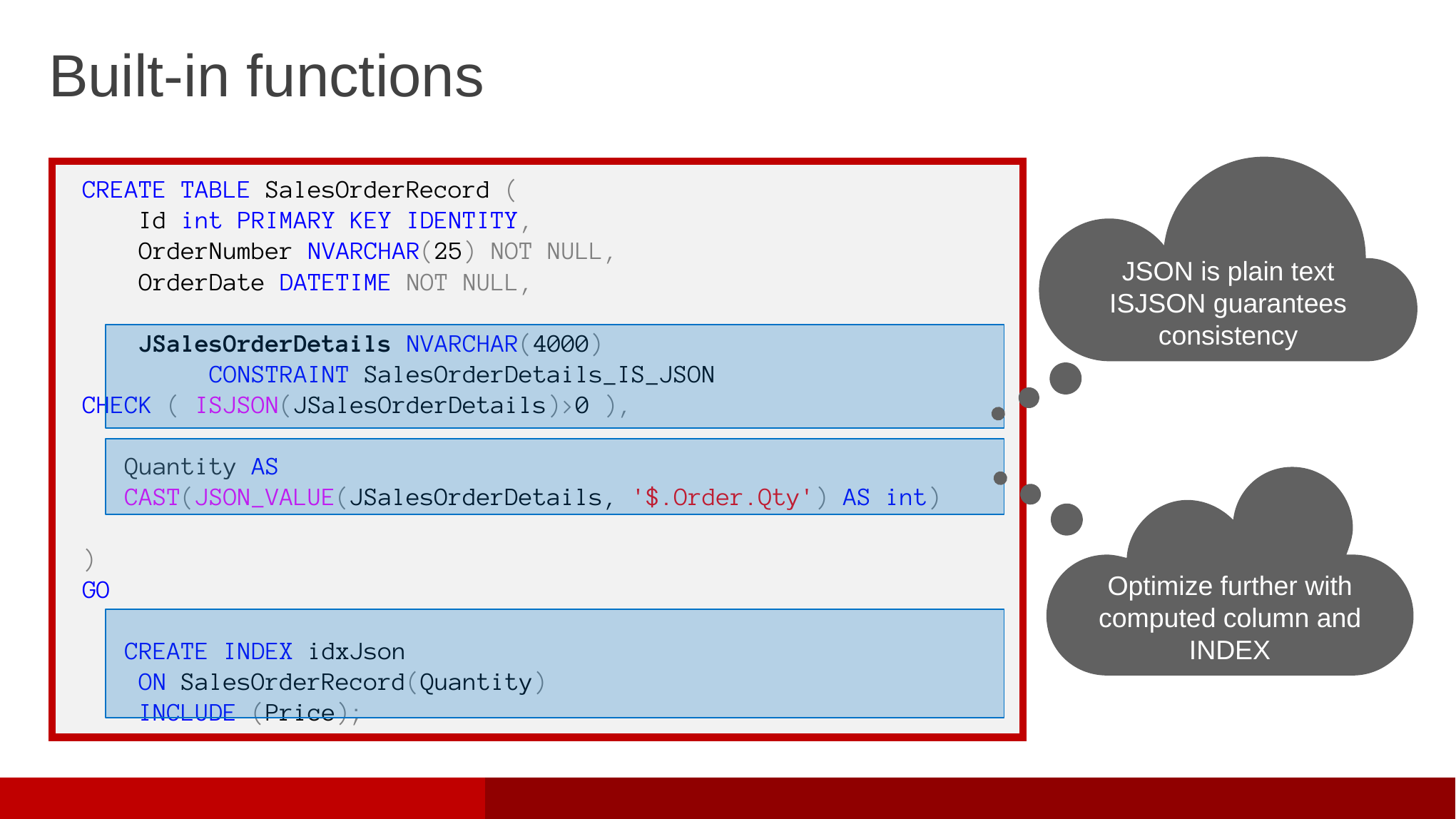

Built-in functions
JSON is plain text
ISJSON guarantees consistency

CREATE TABLE SalesOrderRecord (
    Id int PRIMARY KEY IDENTITY,
    OrderNumber NVARCHAR(25) NOT NULL,
    OrderDate DATETIME NOT NULL,
    JSalesOrderDetails NVARCHAR(4000)
         CONSTRAINT SalesOrderDetails_IS_JSON
			CHECK ( ISJSON(JSalesOrderDetails)>0 ),
   Quantity AS
   CAST(JSON_VALUE(JSalesOrderDetails, '$.Order.Qty') AS int)
)
GO

   CREATE INDEX idxJson
    ON SalesOrderRecord(Quantity)
    INCLUDE (Price);

Optimize further with computed column and INDEX